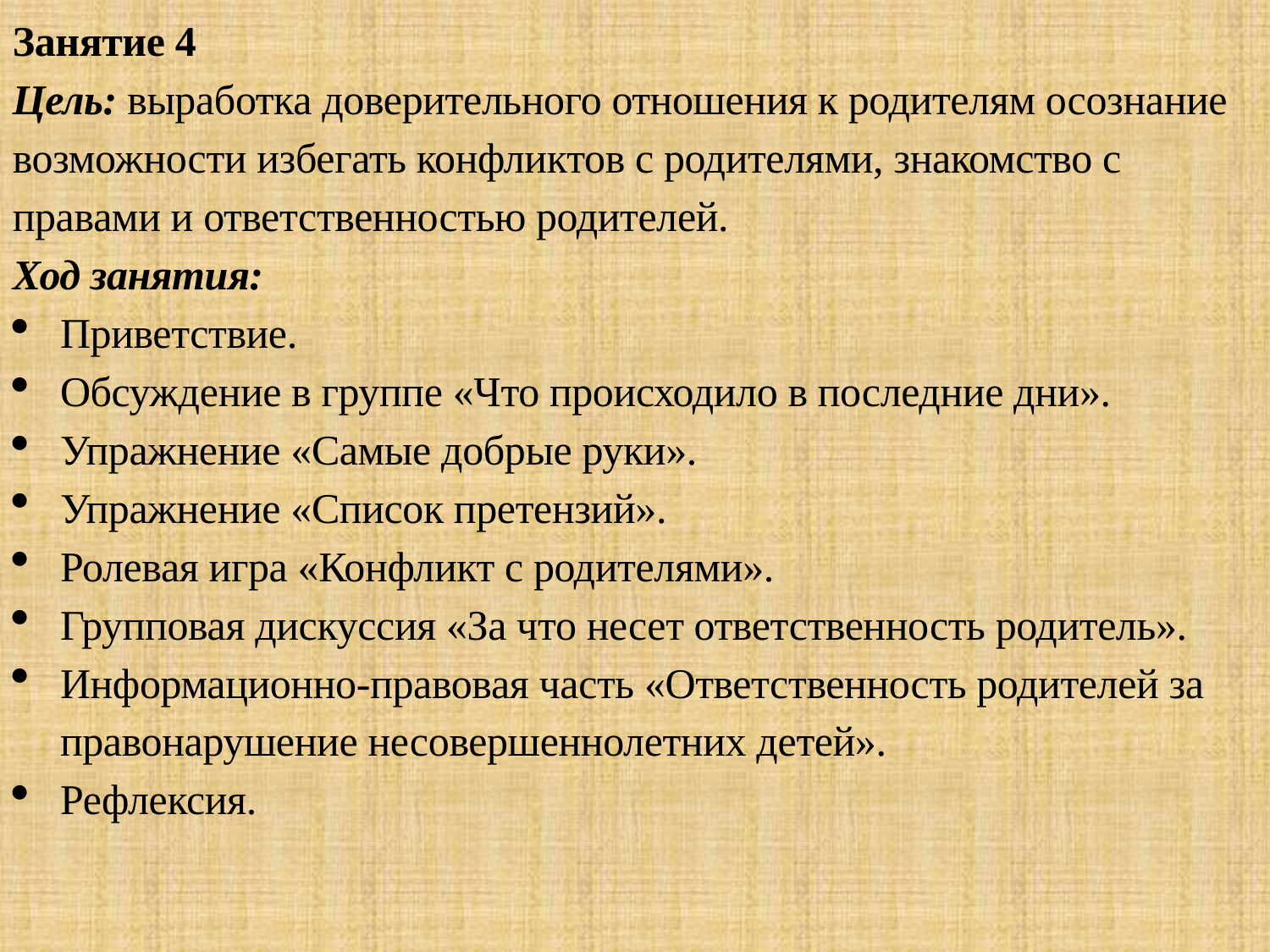

Занятие 4
Цель: выработка доверительного отношения к родителям осознание возможности избегать конфликтов с родителями, знакомство с правами и ответственностью родителей.
Ход занятия:
Приветствие.
Обсуждение в группе «Что происходило в последние дни».
Упражнение «Самые добрые руки».
Упражнение «Список претензий».
Ролевая игра «Конфликт с родителями».
Групповая дискуссия «За что несет ответственность родитель».
Информационно-правовая часть «Ответственность родителей за правонарушение несовершеннолетних детей».
Рефлексия.